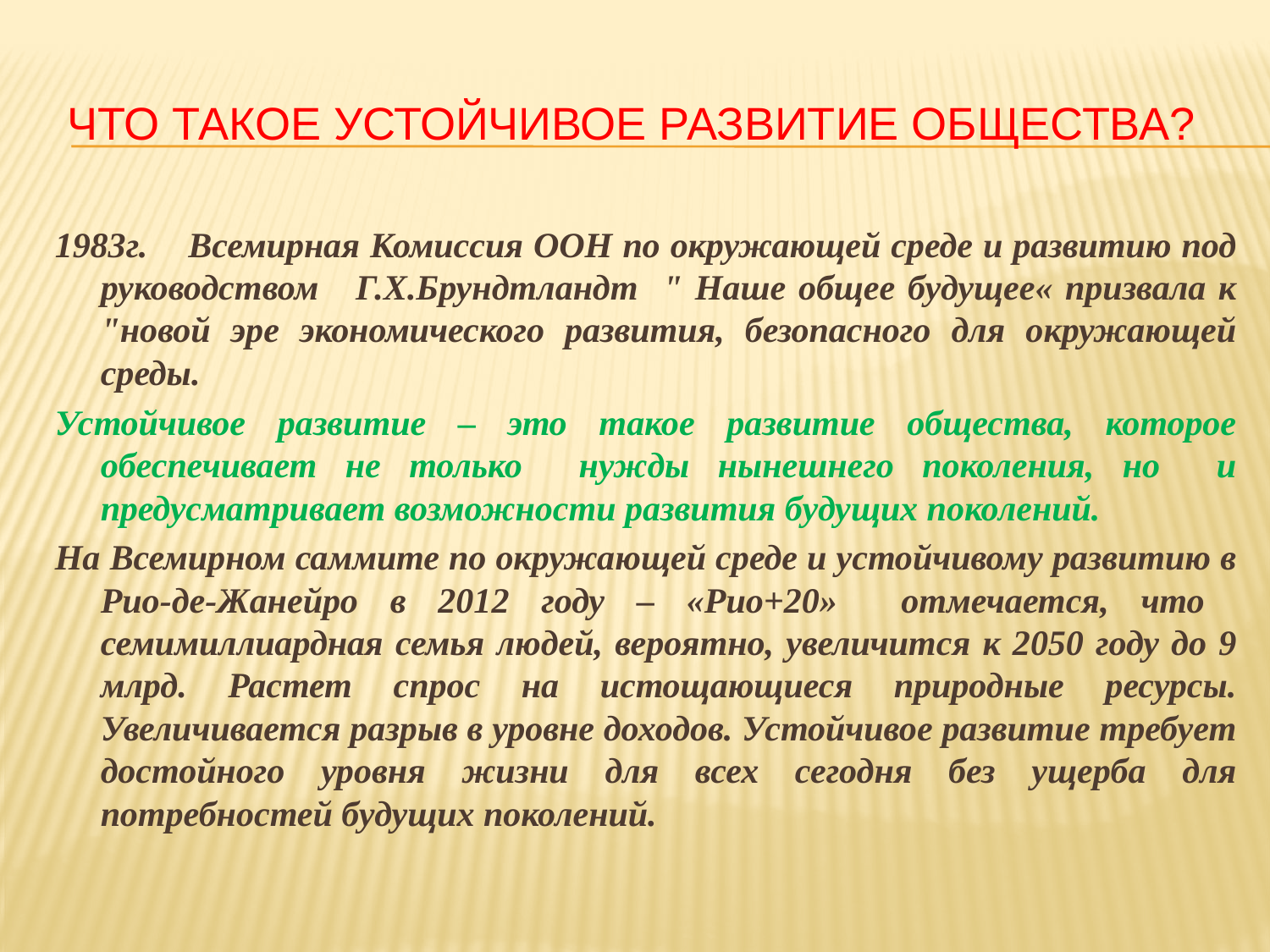

# Что такое устойчивое развитие общества?
1983г.    Всемирная Комиссия ООН по окружающей среде и развитию под руководством   Г.Х.Брундтландт  " Наше общее будущее« призвала к "новой эре экономического развития, безопасного для окружающей среды.
Устойчивое развитие – это такое развитие общества, которое обеспечивает не только  нужды нынешнего поколения, но  и предусматривает возможности развития будущих поколений.
На Всемирном саммите по окружающей среде и устойчивому развитию в Рио-де-Жанейро в 2012 году – «Рио+20»  отмечается, что  семимиллиардная семья людей, вероятно, увеличится к 2050 году до 9 млрд. Растет спрос на истощающиеся природные ресурсы. Увеличивается разрыв в уровне доходов. Устойчивое развитие требует достойного уровня жизни для всех сегодня без ущерба для потребностей будущих поколений.